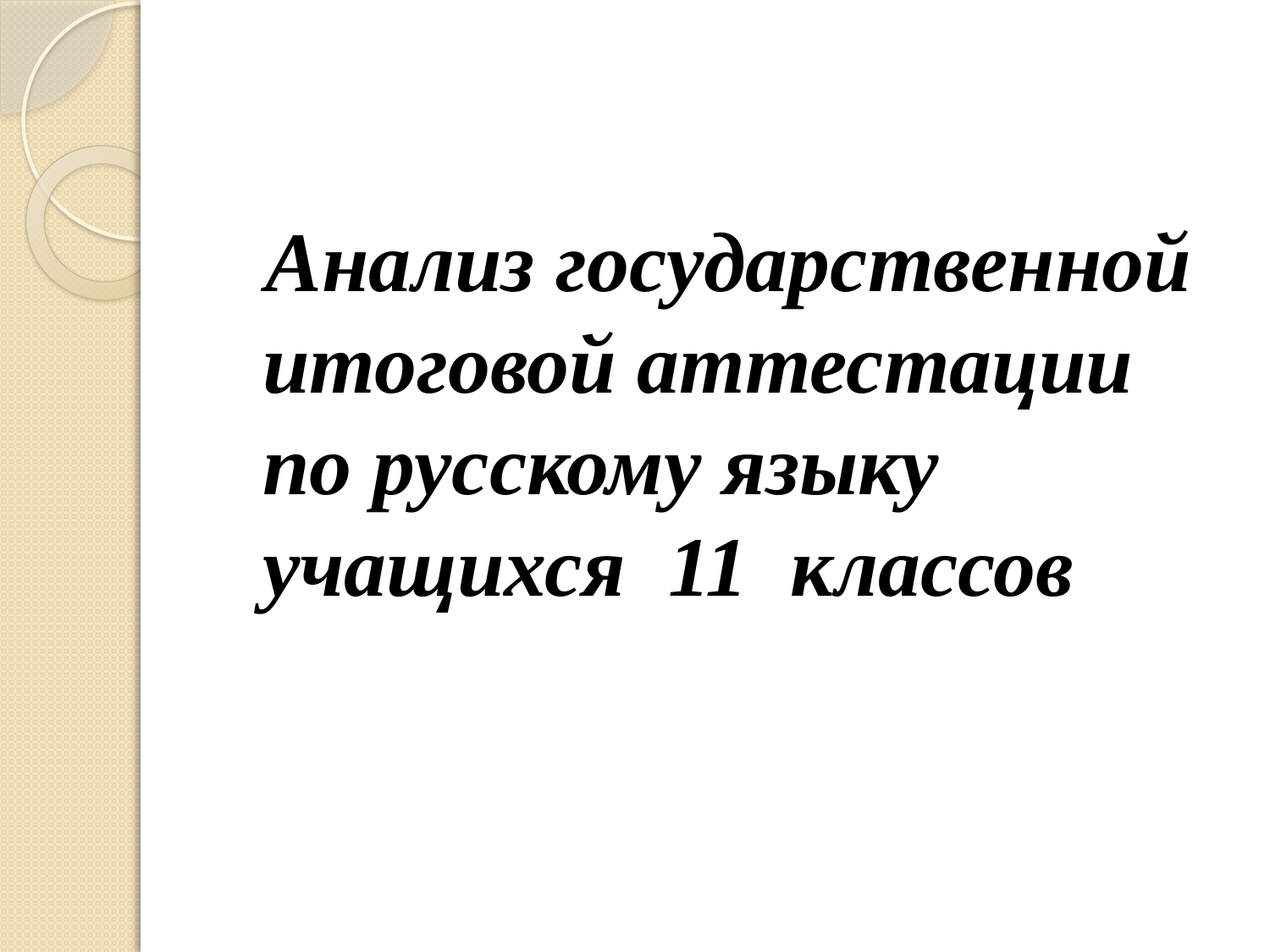

#
   Анализ государственной итоговой аттестации по русскому языку учащихся  11  классов